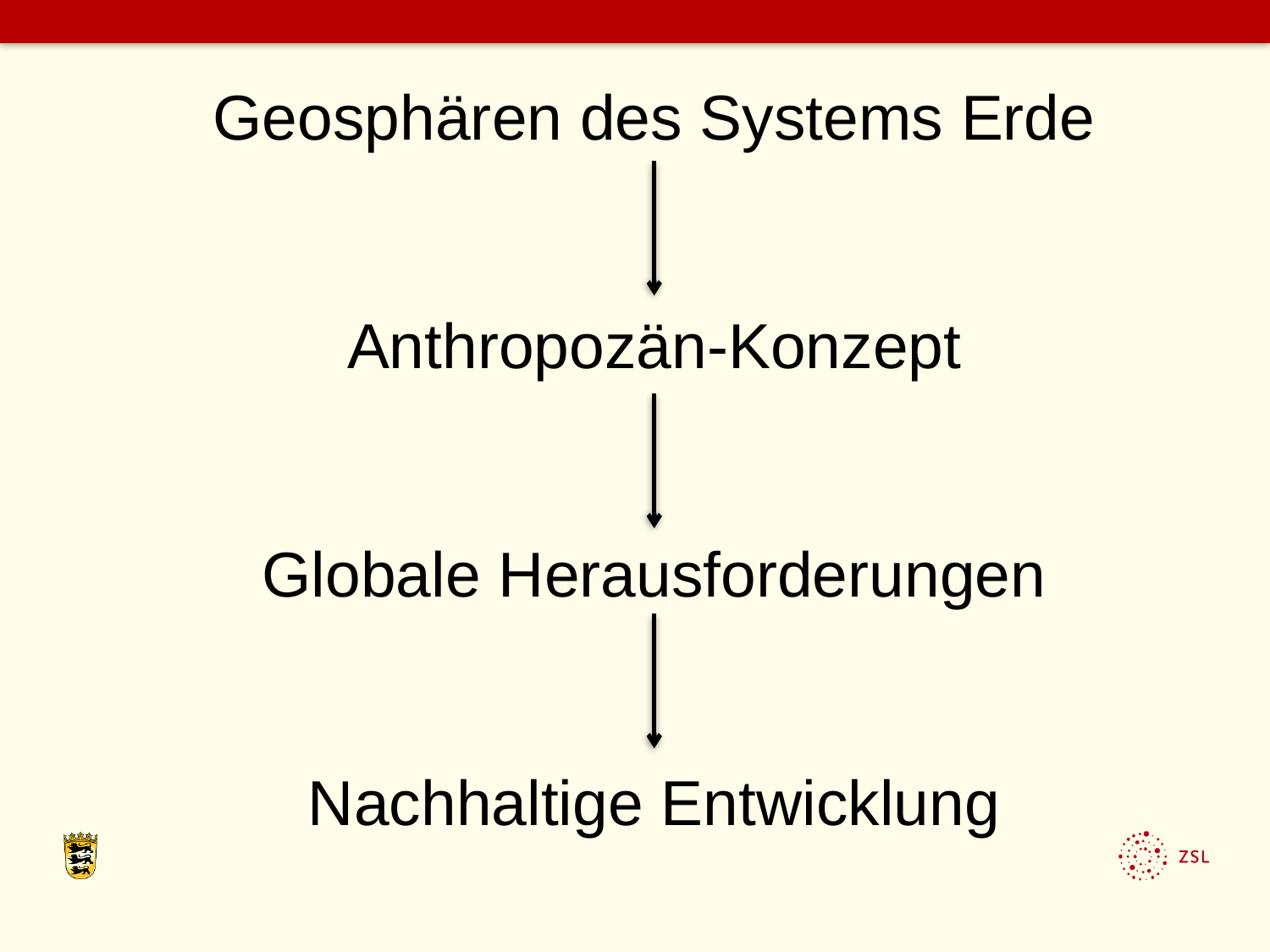

Geosphären des Systems Erde

Anthropozän-Konzept

Globale Herausforderungen

Nachhaltige Entwicklung